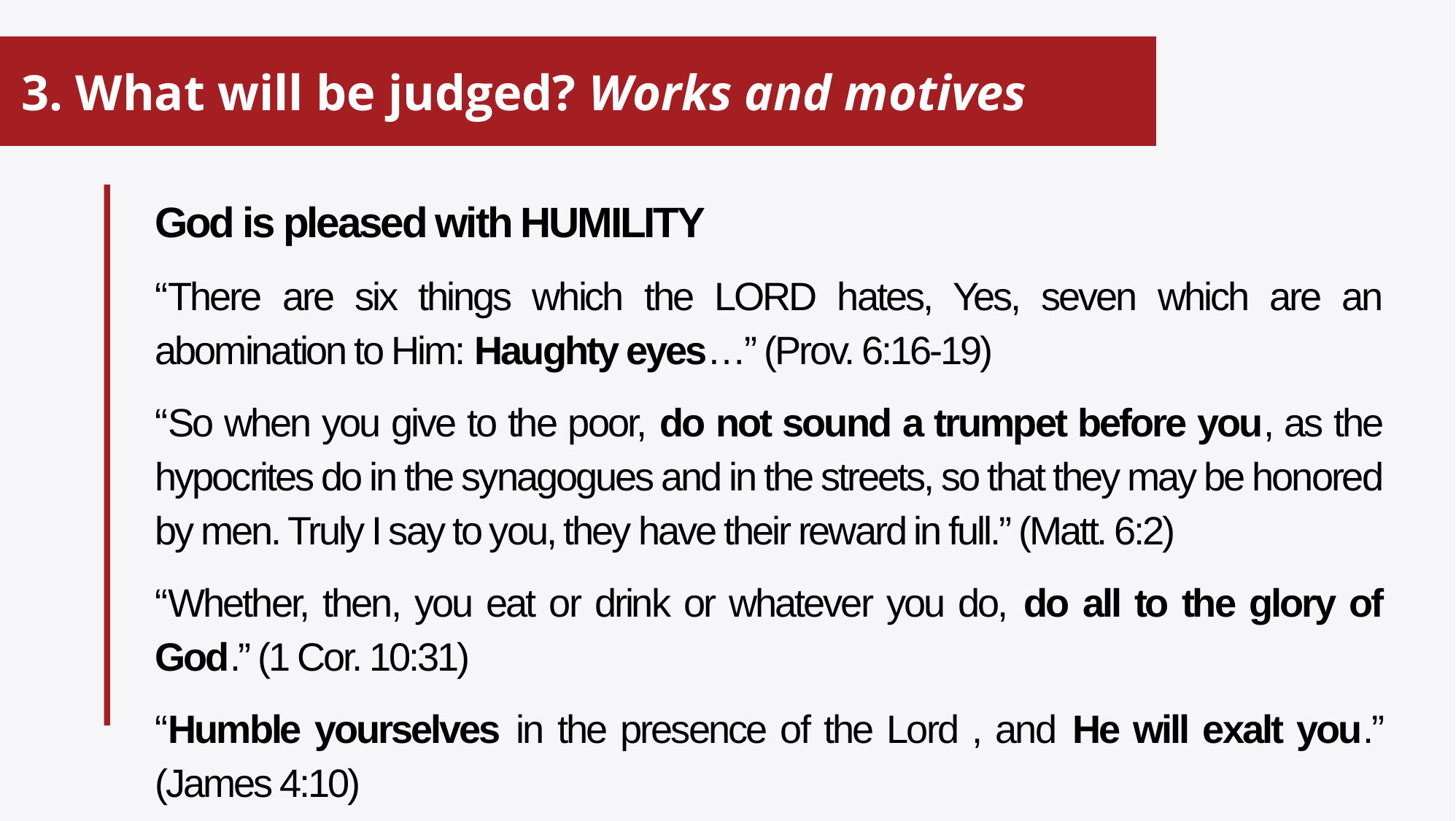

# 3. What will be judged? Works and motives
God is pleased with HUMILITY
“There are six things which the LORD hates, Yes, seven which are an abomination to Him: Haughty eyes…” (Prov. 6:16-19)
“So when you give to the poor, do not sound a trumpet before you, as the hypocrites do in the synagogues and in the streets, so that they may be honored by men. Truly I say to you, they have their reward in full.” (Matt. 6:2)
“Whether, then, you eat or drink or whatever you do, do all to the glory of God.” (1 Cor. 10:31)
“Humble yourselves in the presence of the Lord , and He will exalt you.” (James 4:10)